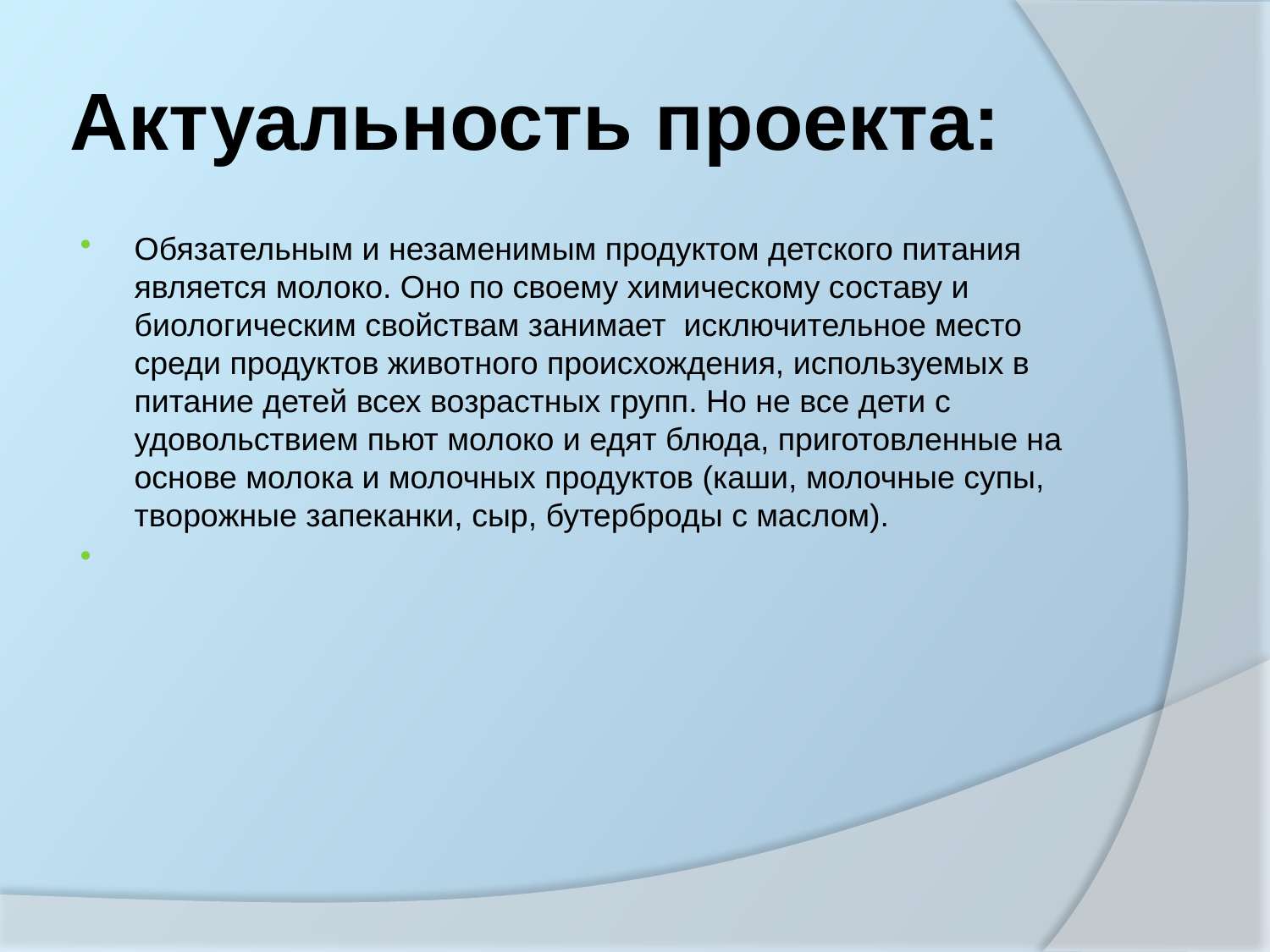

# Актуальность проекта:
Обязательным и незаменимым продуктом детского питания является молоко. Оно по своему химическому составу и биологическим свойствам занимает  исключительное место среди продуктов животного происхождения, используемых в питание детей всех возрастных групп. Но не все дети с удовольствием пьют молоко и едят блюда, приготовленные на основе молока и молочных продуктов (каши, молочные супы, творожные запеканки, сыр, бутерброды с маслом).